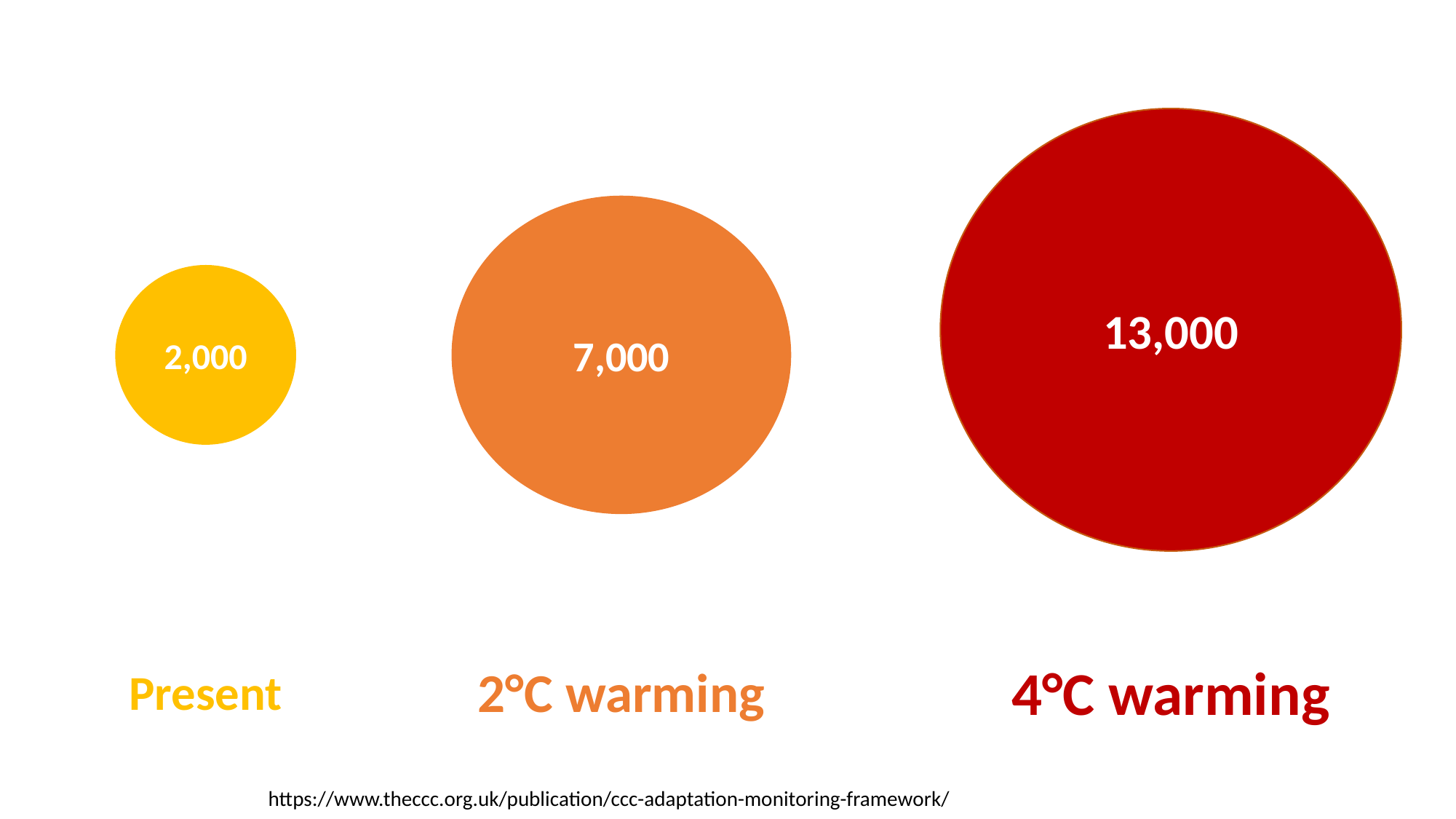

13,000
7,000
2,000
4°C warming
2°C warming
Present
https://www.theccc.org.uk/publication/ccc-adaptation-monitoring-framework/